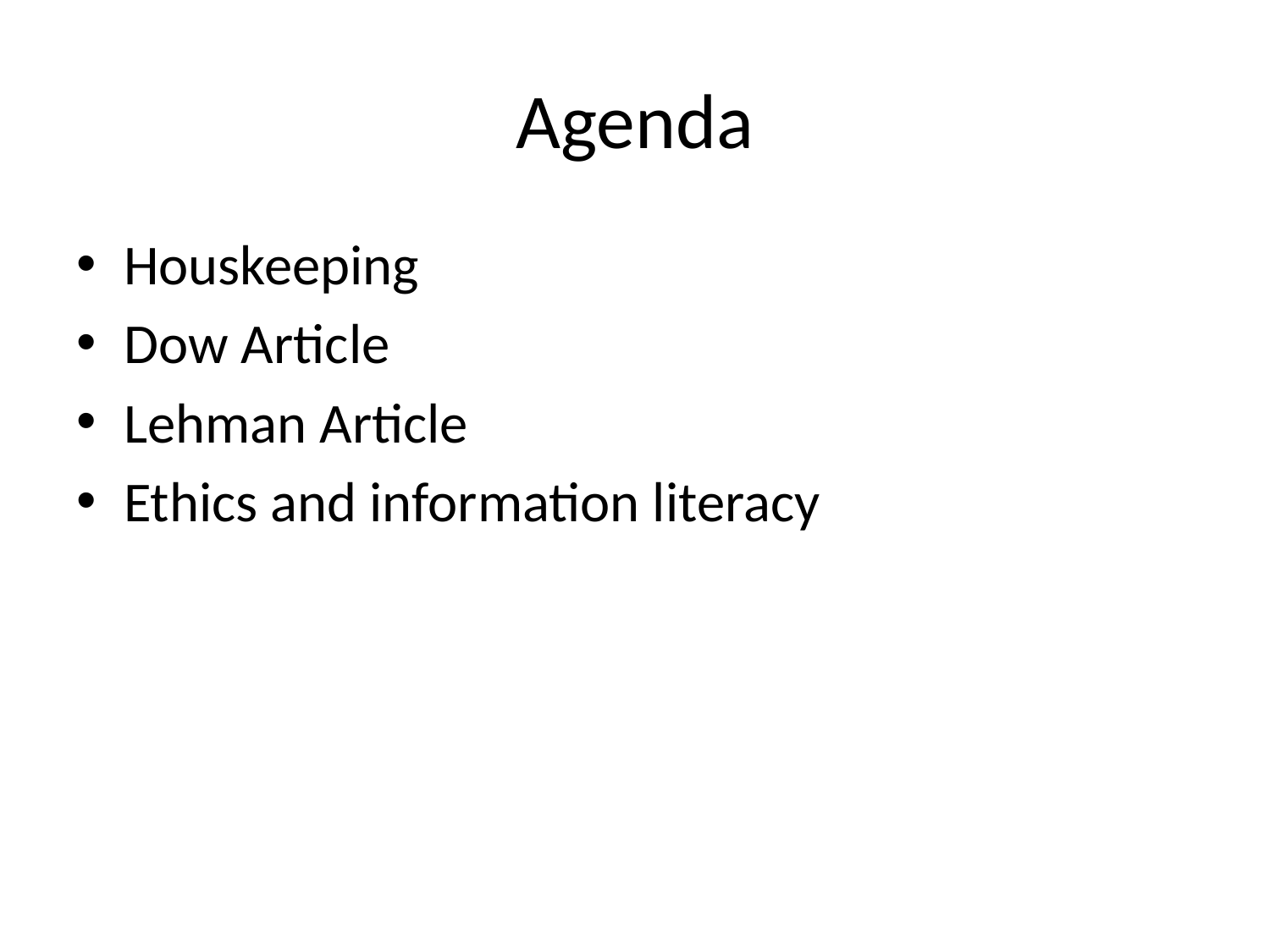

# Agenda
Houskeeping
Dow Article
Lehman Article
Ethics and information literacy